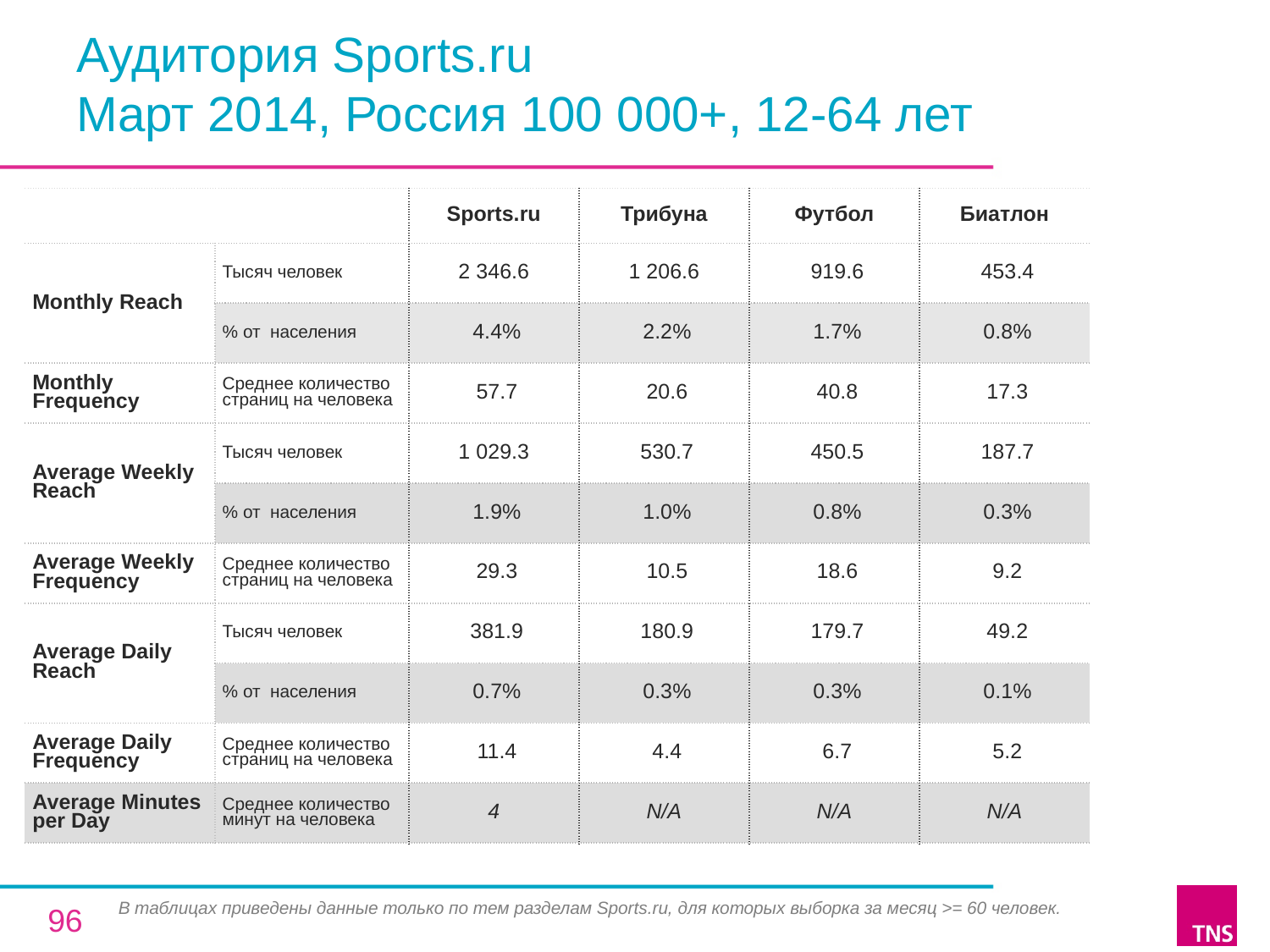

# Аудитория Sports.ru Март 2014, Россия 100 000+, 12-64 лет
|  |  | Sports.ru | Трибуна | Футбол | Биатлон |
| --- | --- | --- | --- | --- | --- |
| Monthly Reach | Тысяч человек | 2 346.6 | 1 206.6 | 919.6 | 453.4 |
|  | % от населения | 4.4% | 2.2% | 1.7% | 0.8% |
| Monthly Frequency | Среднее количество страниц на человека | 57.7 | 20.6 | 40.8 | 17.3 |
| Average Weekly Reach | Тысяч человек | 1 029.3 | 530.7 | 450.5 | 187.7 |
|  | % от населения | 1.9% | 1.0% | 0.8% | 0.3% |
| Average Weekly Frequency | Среднее количество страниц на человека | 29.3 | 10.5 | 18.6 | 9.2 |
| Average Daily Reach | Тысяч человек | 381.9 | 180.9 | 179.7 | 49.2 |
|  | % от населения | 0.7% | 0.3% | 0.3% | 0.1% |
| Average Daily Frequency | Среднее количество страниц на человека | 11.4 | 4.4 | 6.7 | 5.2 |
| Average Minutes per Day | Среднее количество минут на человека | 4 | N/A | N/A | N/A |
В таблицах приведены данные только по тем разделам Sports.ru, для которых выборка за месяц >= 60 человек.
96